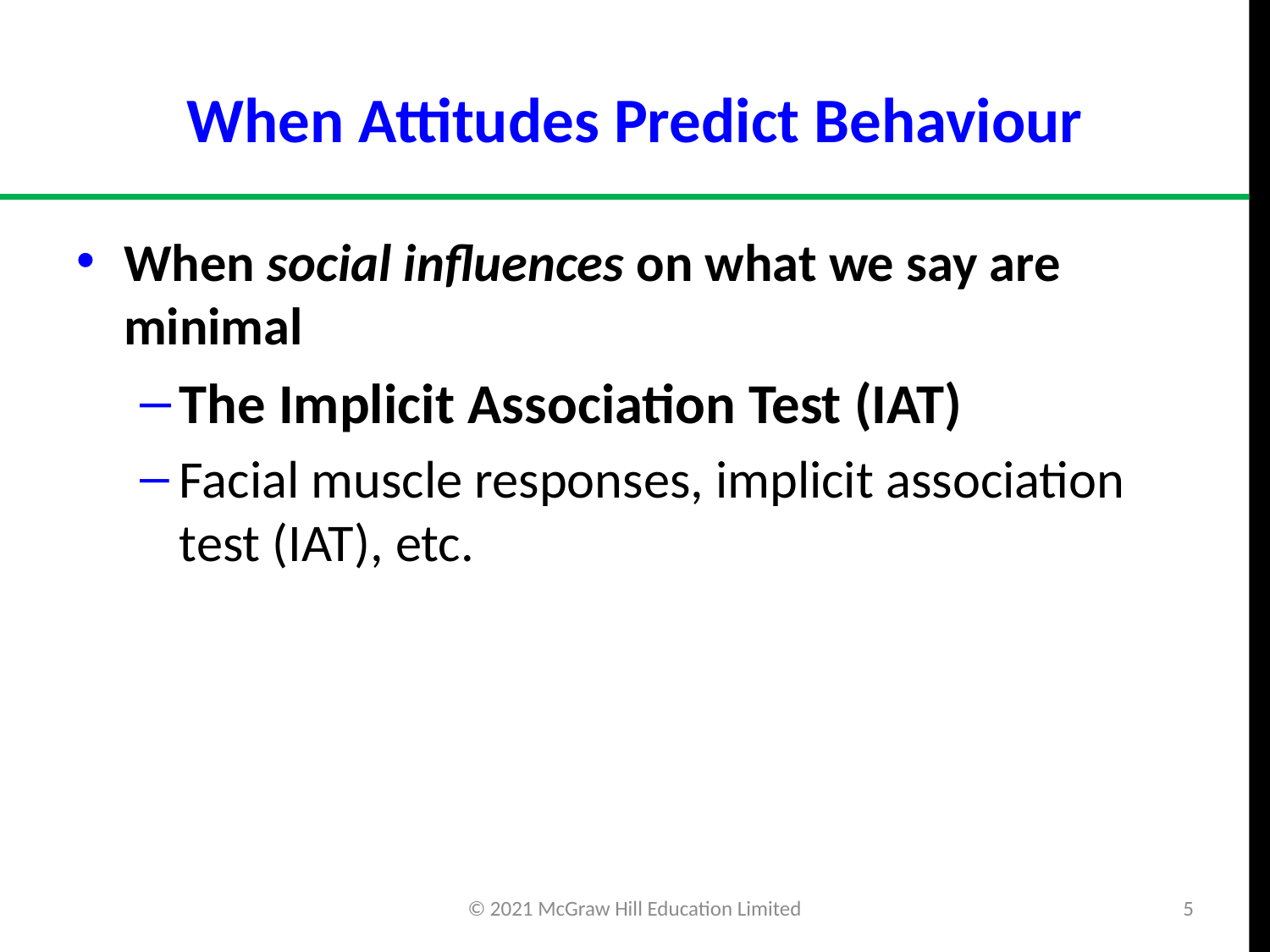

# When Attitudes Predict Behaviour
When social influences on what we say are minimal
The Implicit Association Test (IAT)
Facial muscle responses, implicit association test (IAT), etc.

© 2021 McGraw Hill Education Limited
5